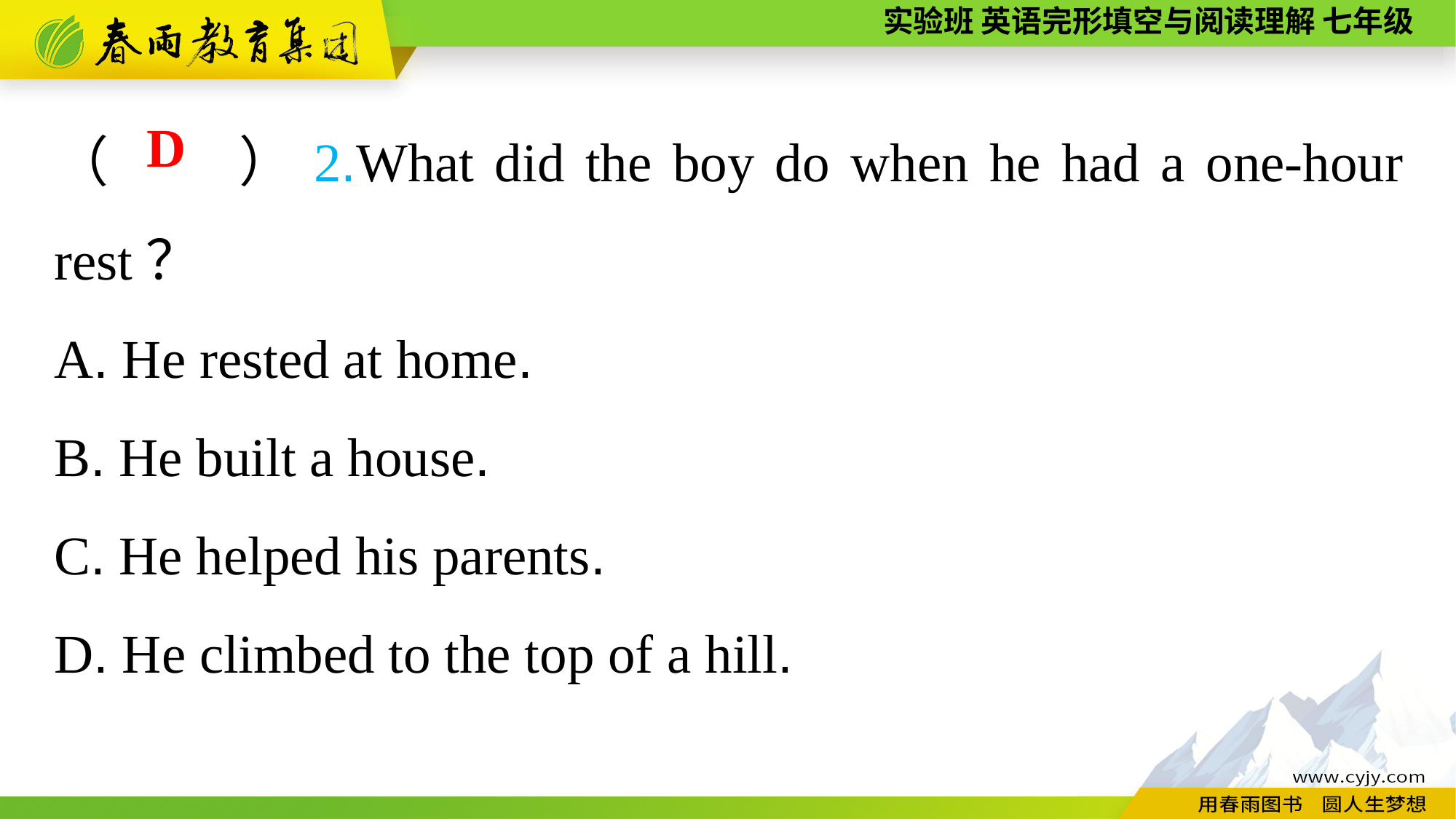

（　　）2.What did the boy do when he had a one-hour rest？
A. He rested at home.
B. He built a house.
C. He helped his parents.
D. He climbed to the top of a hill.
D